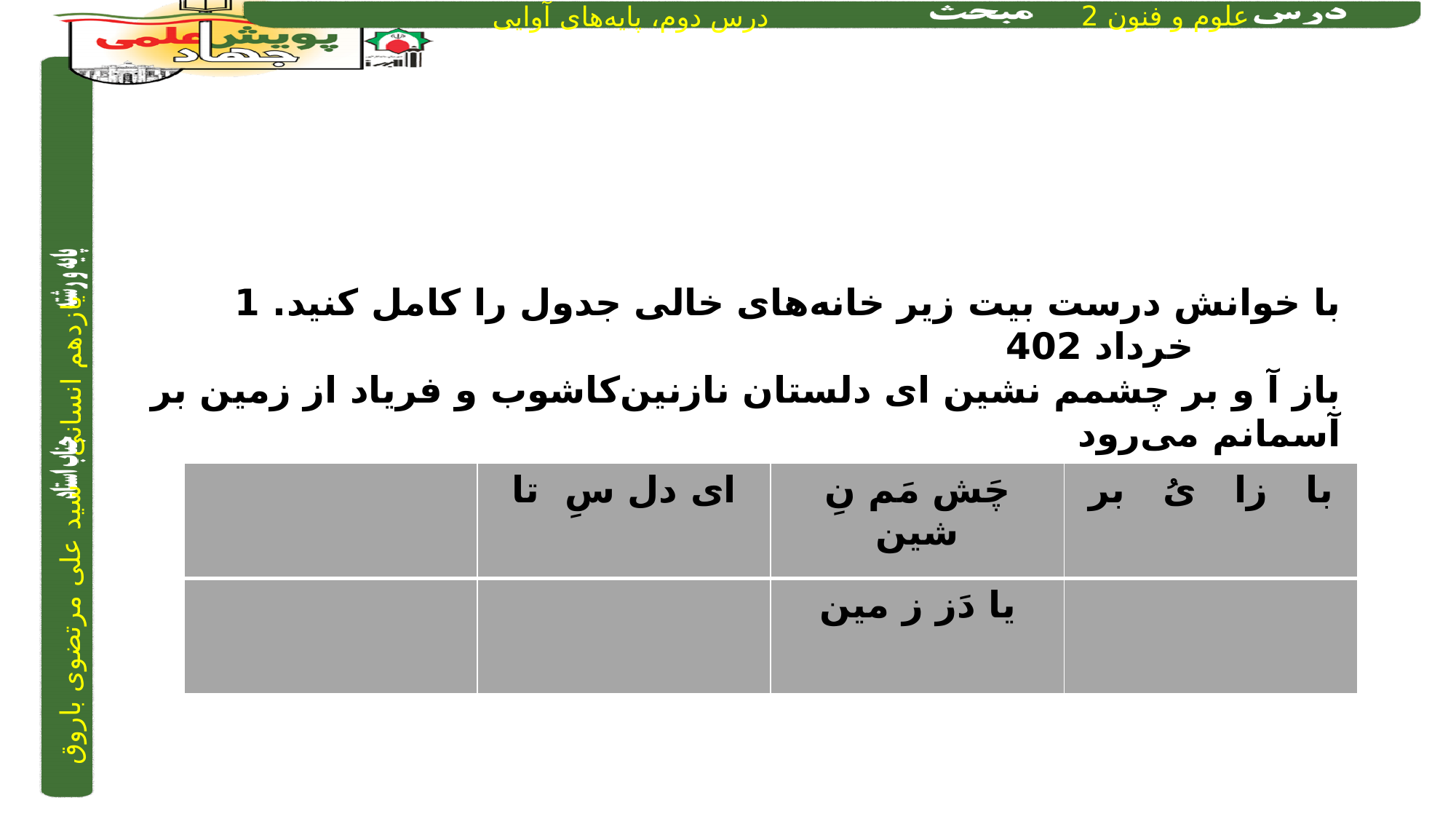

با خوانش درست بیت زیر خانه‌های خالی جدول را کامل کنید. 1			   خرداد 402
باز آ و بر چشمم نشین ای دلستان نازنین	کاشوب و فریاد از زمین بر آسمانم می‌رود

|  | ای دل سِ تا | چَش مَم نِ شین | با زا یُ بر |
| --- | --- | --- | --- |
|  |  | یا دَز ز مین |  |